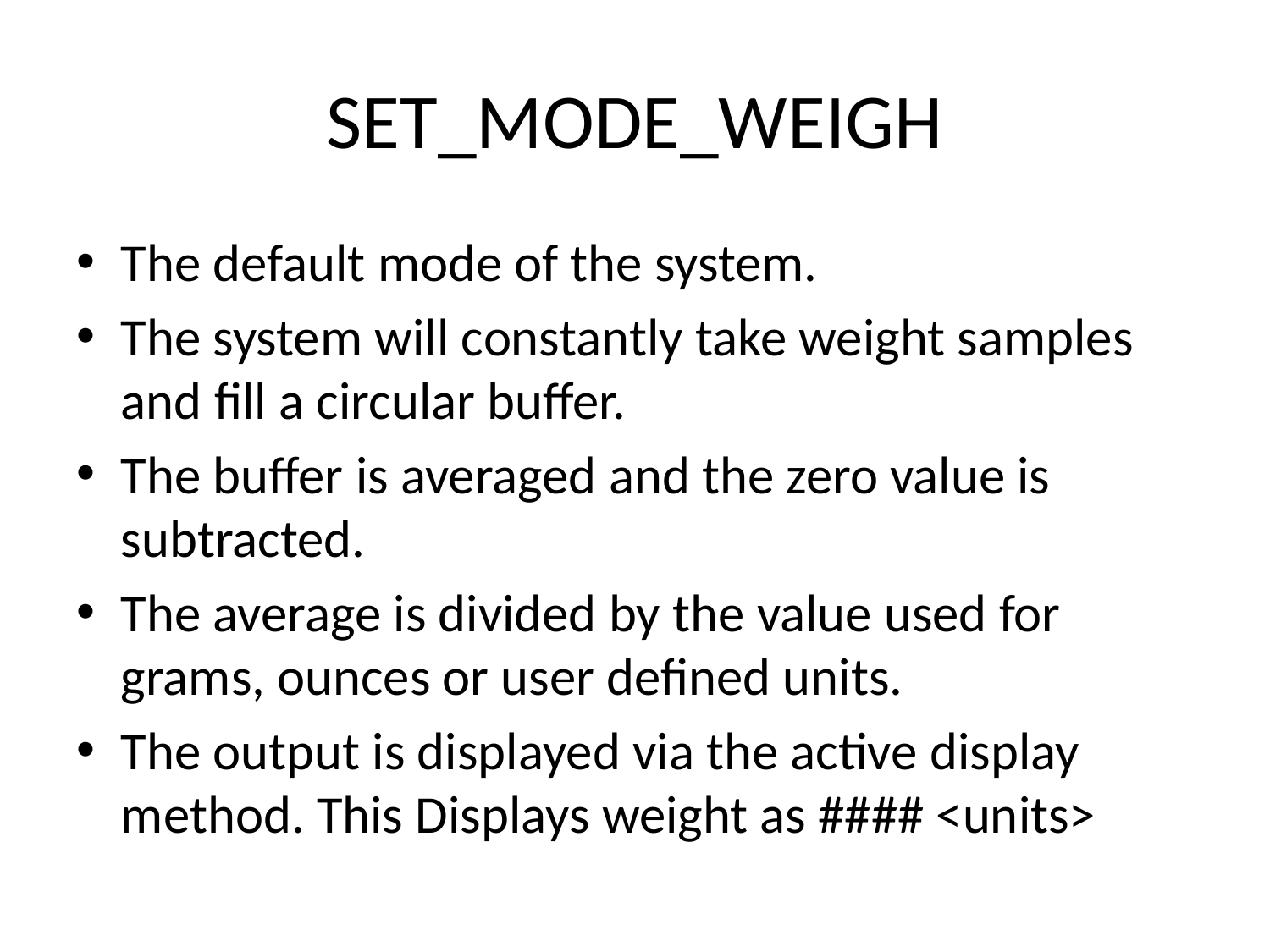

# SET_MODE_WEIGH
The default mode of the system.
The system will constantly take weight samples and fill a circular buffer.
The buffer is averaged and the zero value is subtracted.
The average is divided by the value used for grams, ounces or user defined units.
The output is displayed via the active display method. This Displays weight as #### <units>